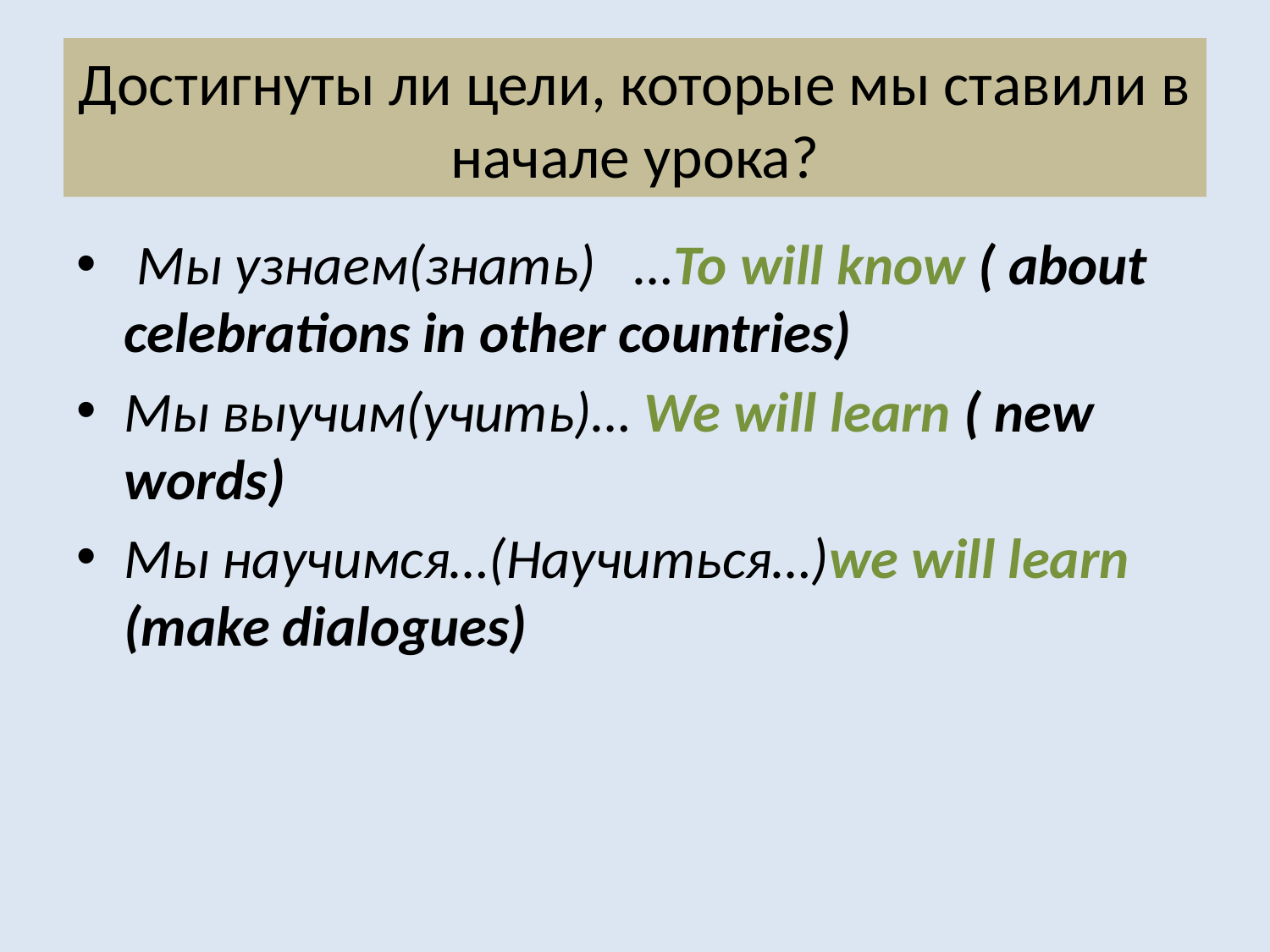

# Достигнуты ли цели, которые мы ставили в начале урока?
 Мы узнаем(знать)   …To will know ( about celebrations in other countries)
Мы выучим(учить)… We will learn ( new words)
Мы научимся…(Научиться…)we will learn (make dialogues)